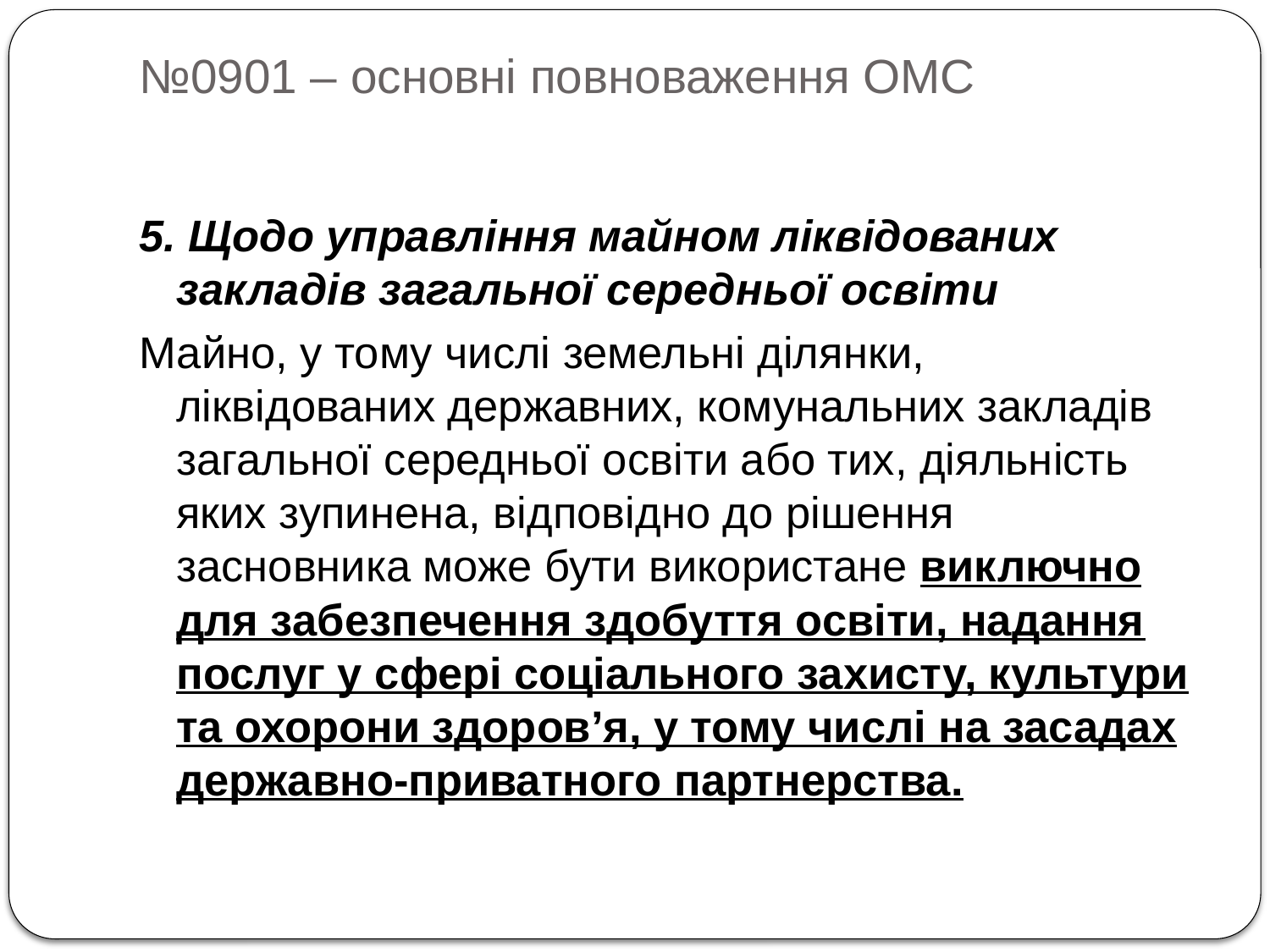

# №0901 – основні повноваження ОМС
5. Щодо управління майном ліквідованих закладів загальної середньої освіти
Майно, у тому числі земельні ділянки, ліквідованих державних, комунальних закладів загальної середньої освіти або тих, діяльність яких зупинена, відповідно до рішення засновника може бути використане виключно для забезпечення здобуття освіти, надання послуг у сфері соціального захисту, культури та охорони здоров’я, у тому числі на засадах державно-приватного партнерства.